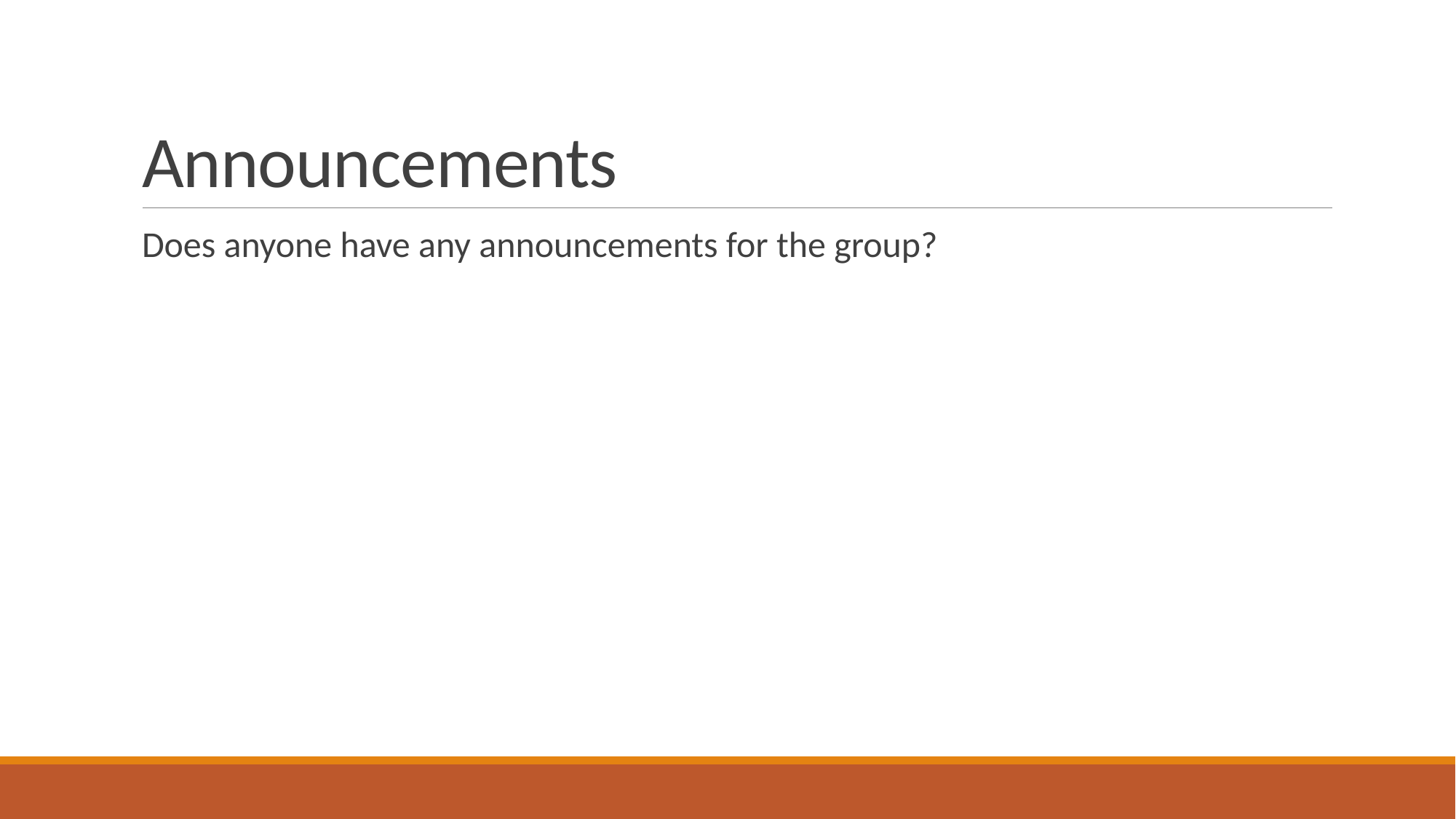

# Announcements
Does anyone have any announcements for the group?